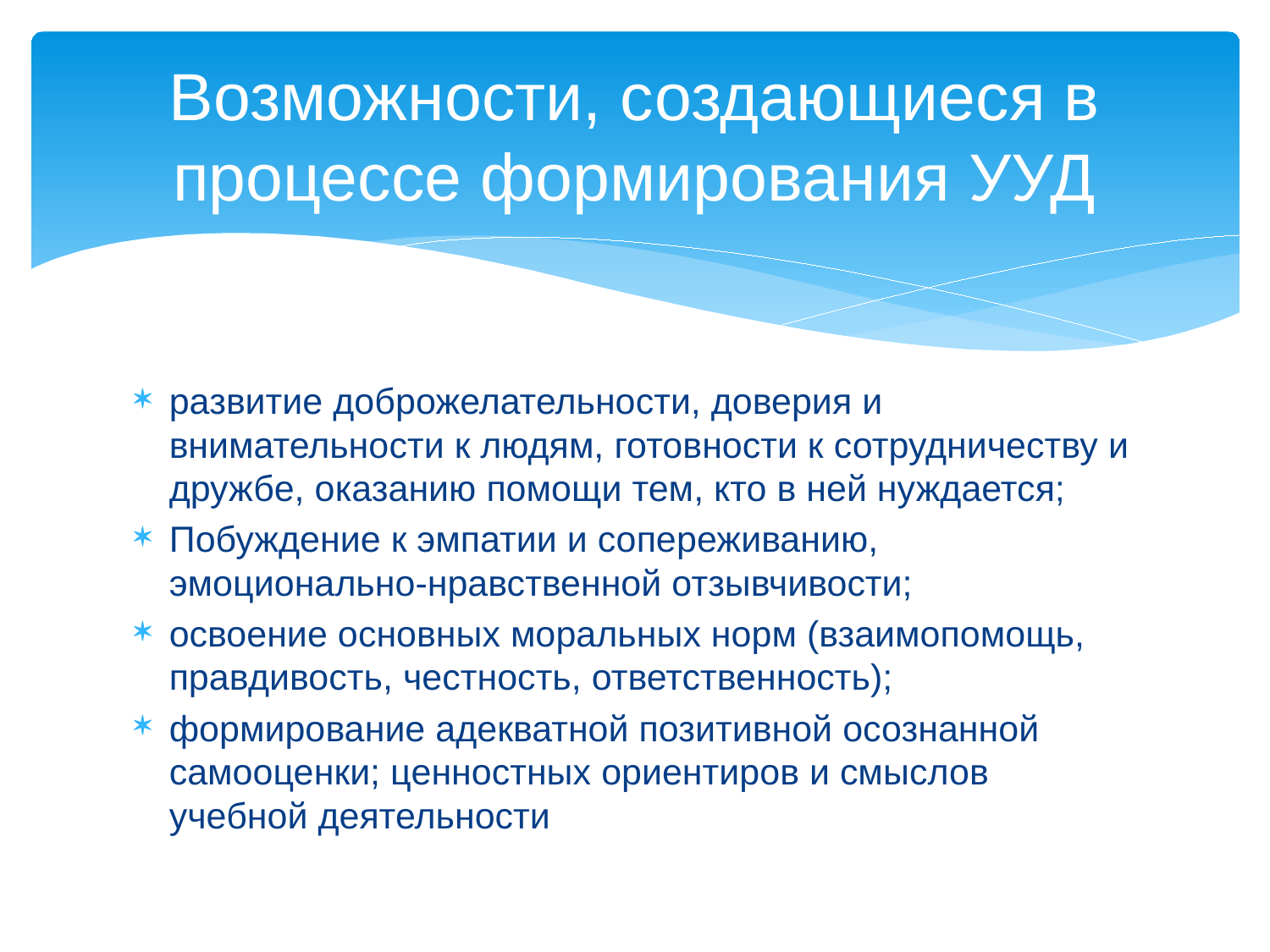

# Возможности, создающиеся в процессе формирования УУД
развитие доброжелательности, доверия и внимательности к людям, готовности к сотрудничеству и дружбе, оказанию помощи тем, кто в ней нуждается;
Побуждение к эмпатии и сопереживанию, эмоционально-нравственной отзывчивости;
освоение основных моральных норм (взаимопомощь, правдивость, честность, ответственность);
формирование адекватной позитивной осознанной самооценки; ценностных ориентиров и смыслов учебной деятельности